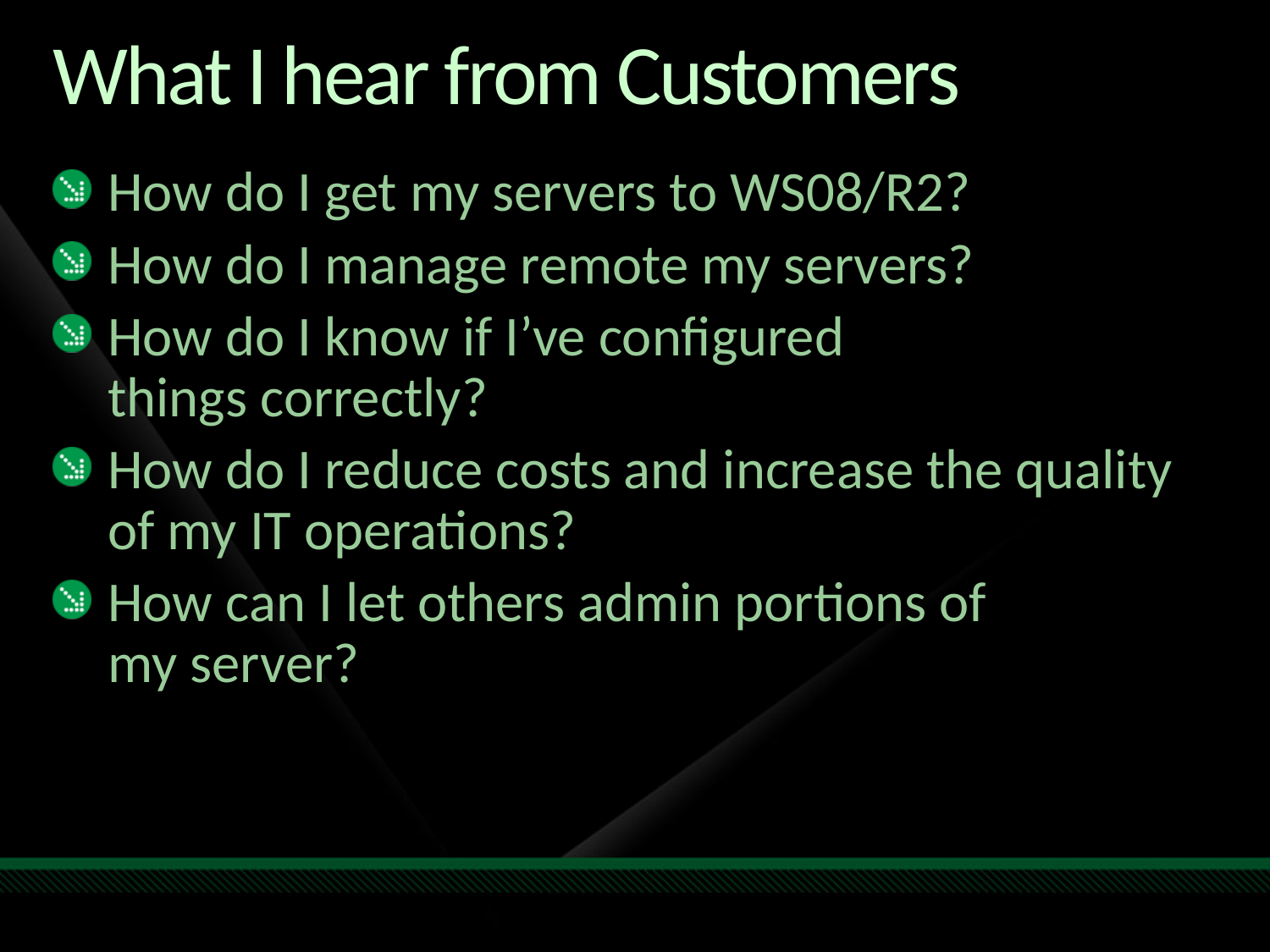

# What I hear from Customers
How do I get my servers to WS08/R2?
How do I manage remote my servers?
How do I know if I’ve configured
things correctly?
How do I reduce costs and increase the quality of my IT operations?
How can I let others admin portions of
my server?